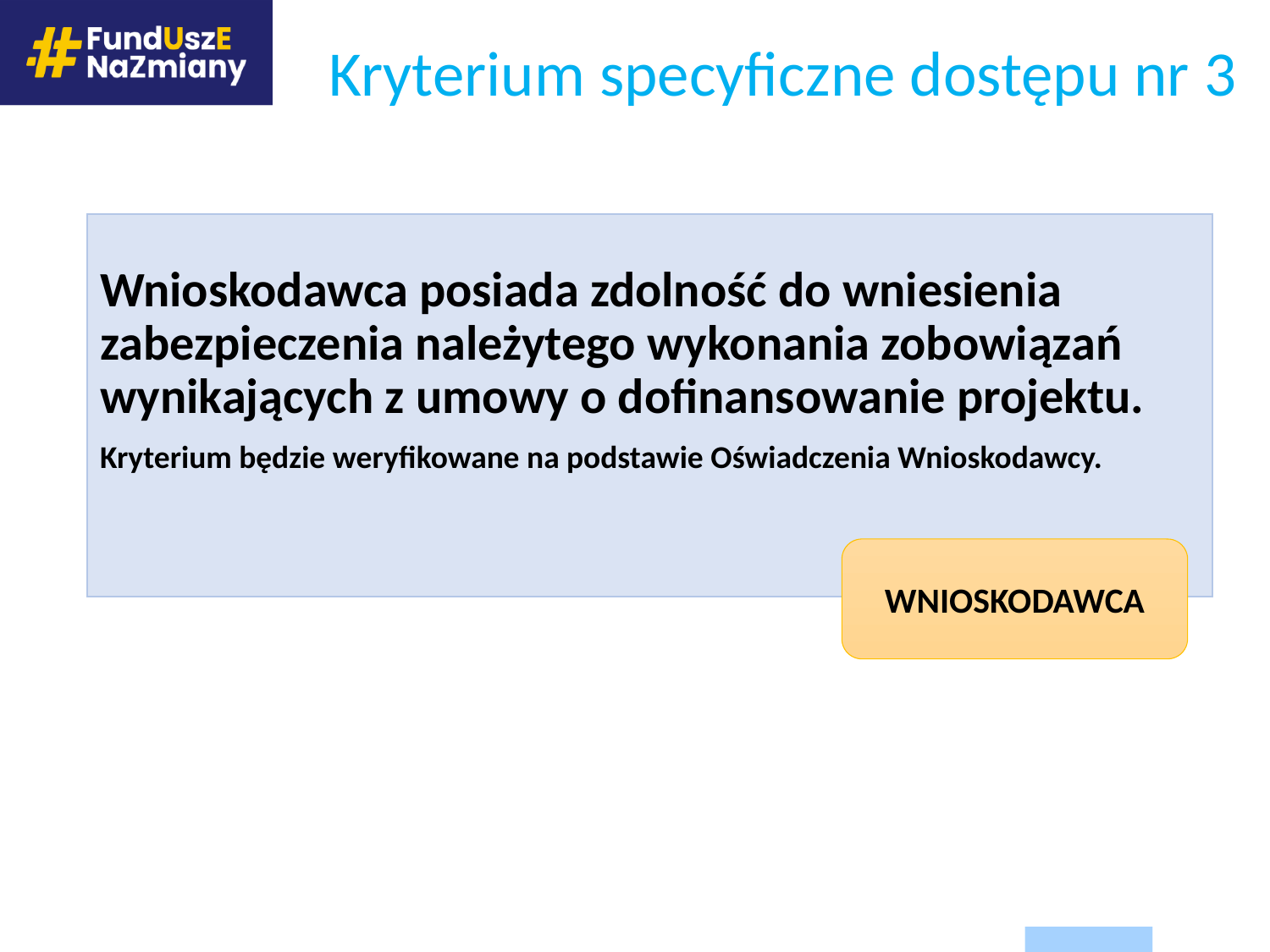

Kryterium specyficzne dostępu nr 3
Wnioskodawca posiada zdolność do wniesienia zabezpieczenia należytego wykonania zobowiązań wynikających z umowy o dofinansowanie projektu.
Kryterium będzie weryfikowane na podstawie Oświadczenia Wnioskodawcy.

WNIOSKODAWCA